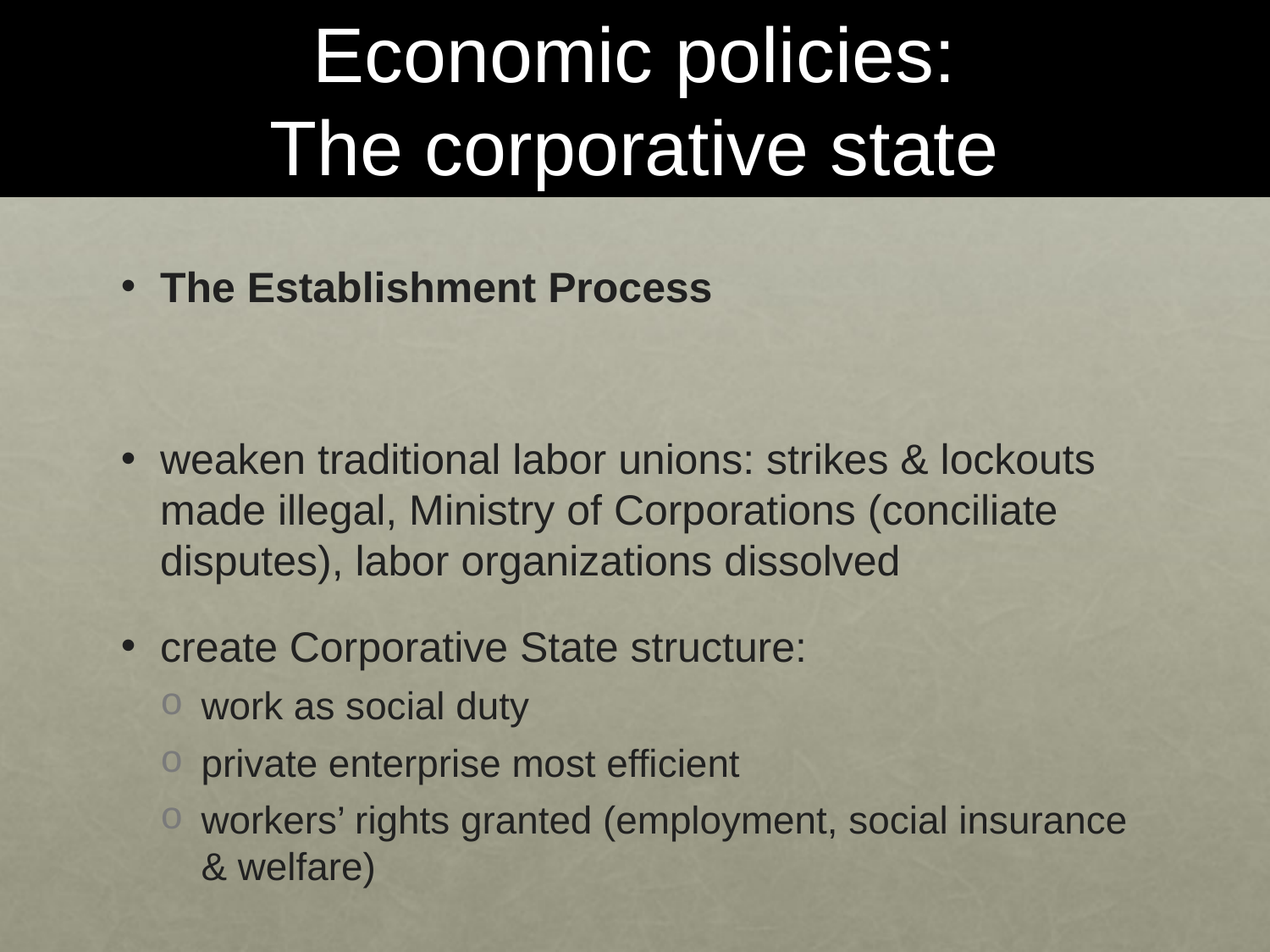

# Economic policies: The corporative state
The Establishment Process

weaken traditional labor unions: strikes & lockouts made illegal, Ministry of Corporations (conciliate disputes), labor organizations dissolved
create Corporative State structure:
work as social duty
private enterprise most efficient
workers’ rights granted (employment, social insurance & welfare)